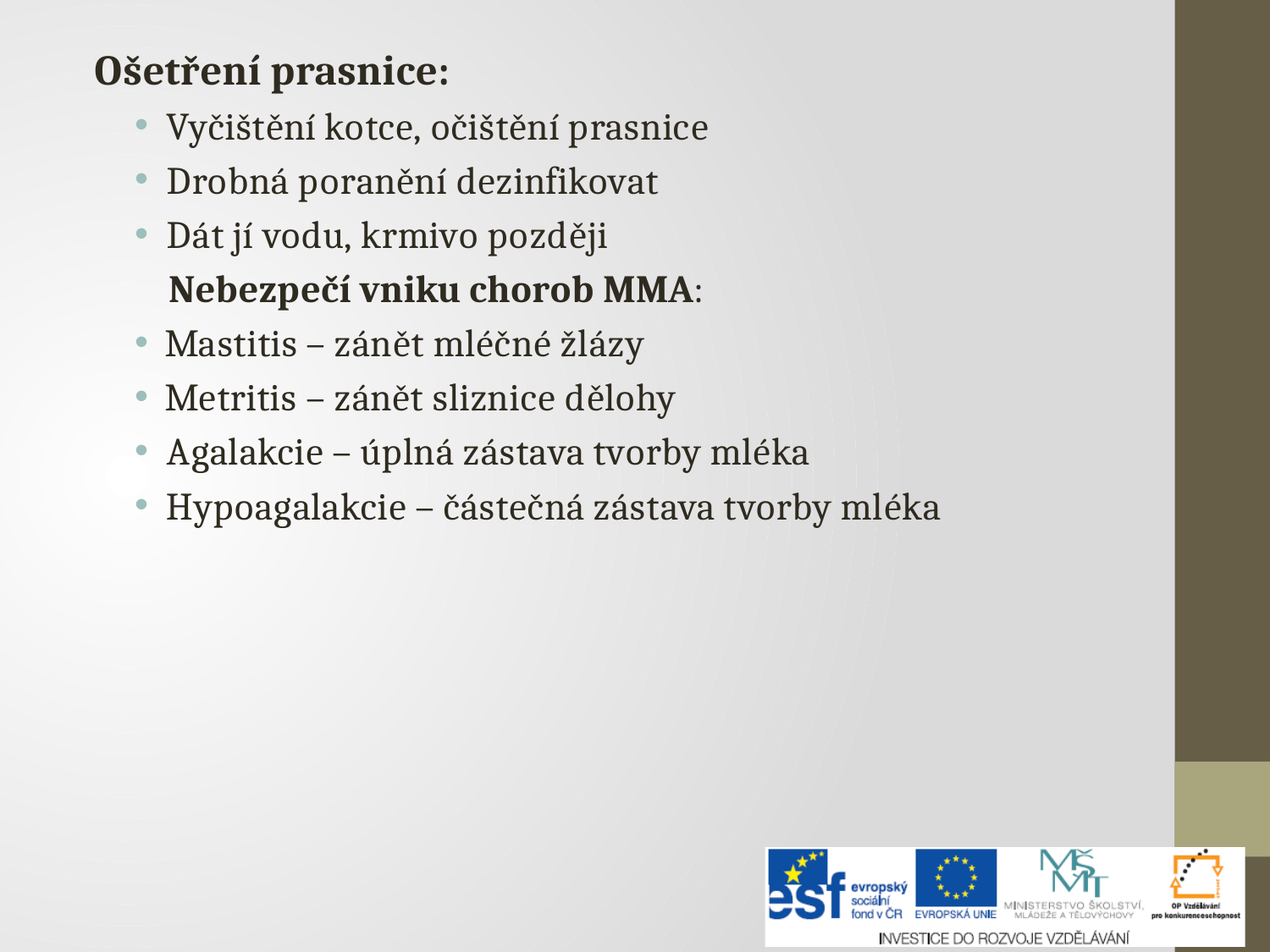

Ošetření prasnice:
Vyčištění kotce, očištění prasnice
Drobná poranění dezinfikovat
Dát jí vodu, krmivo později
    Nebezpečí vniku chorob MMA:
Mastitis – zánět mléčné žlázy
Metritis – zánět sliznice dělohy
Agalakcie – úplná zástava tvorby mléka
Hypoagalakcie – částečná zástava tvorby mléka